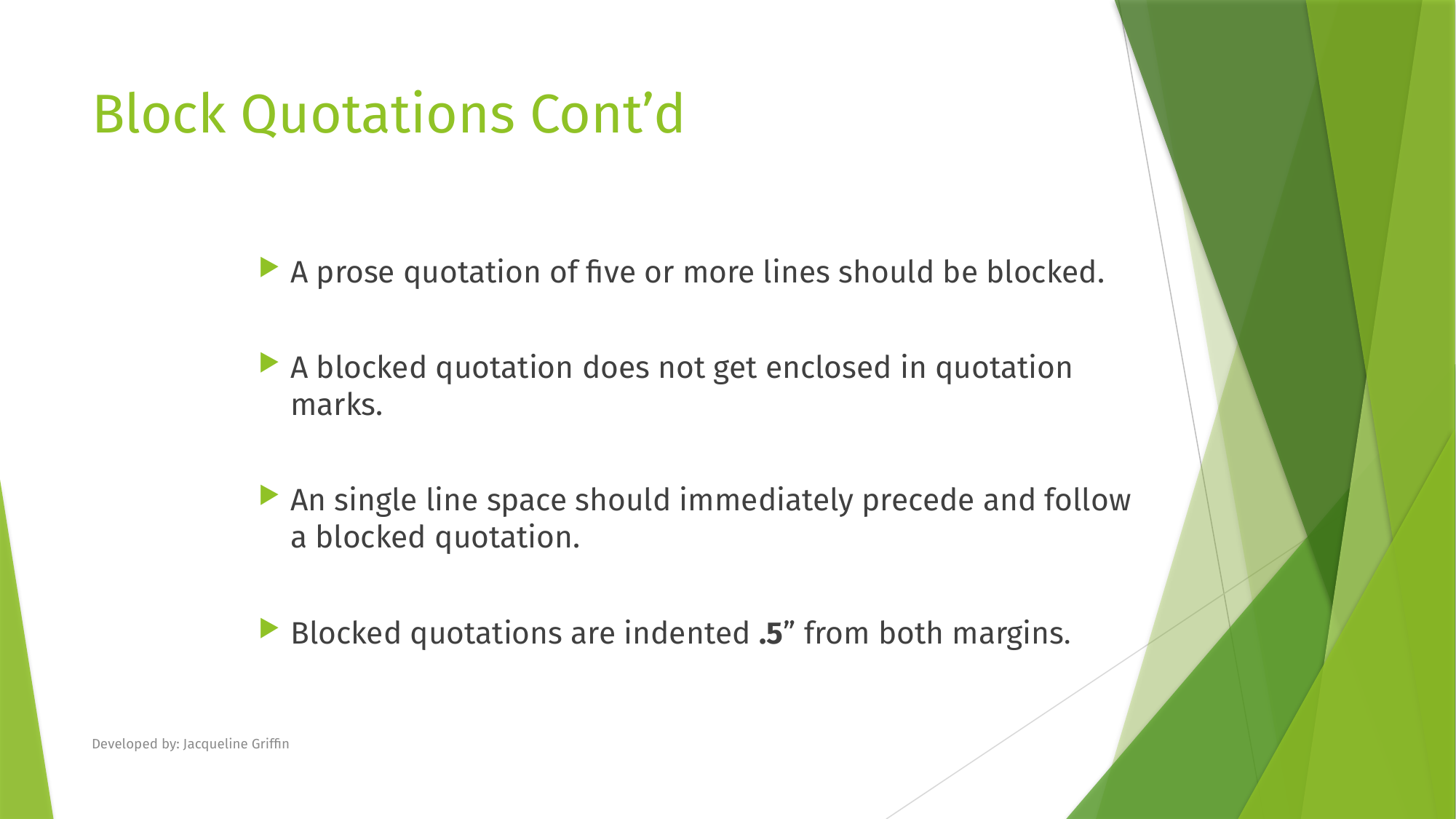

# Block Quotations Cont’d
A prose quotation of five or more lines should be blocked.

A blocked quotation does not get enclosed in quotation marks.

An single line space should immediately precede and follow a blocked quotation.

Blocked quotations are indented .5” from both margins.

Developed by: Jacqueline Griffin